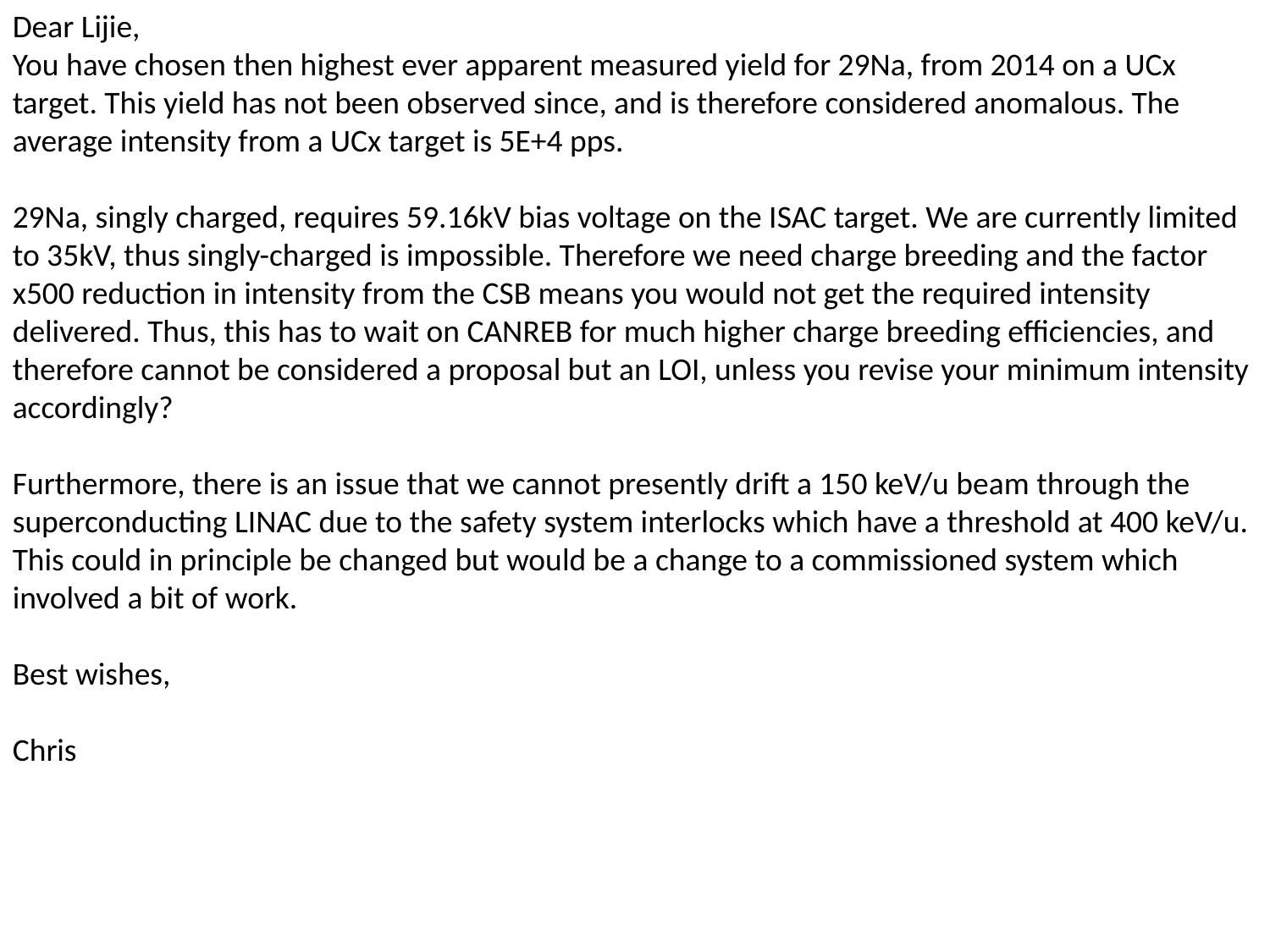

Dear Lijie,
You have chosen then highest ever apparent measured yield for 29Na, from 2014 on a UCx target. This yield has not been observed since, and is therefore considered anomalous. The average intensity from a UCx target is 5E+4 pps.

29Na, singly charged, requires 59.16kV bias voltage on the ISAC target. We are currently limited to 35kV, thus singly-charged is impossible. Therefore we need charge breeding and the factor x500 reduction in intensity from the CSB means you would not get the required intensity delivered. Thus, this has to wait on CANREB for much higher charge breeding efficiencies, and therefore cannot be considered a proposal but an LOI, unless you revise your minimum intensity accordingly?

Furthermore, there is an issue that we cannot presently drift a 150 keV/u beam through the superconducting LINAC due to the safety system interlocks which have a threshold at 400 keV/u. This could in principle be changed but would be a change to a commissioned system which involved a bit of work.

Best wishes,

Chris